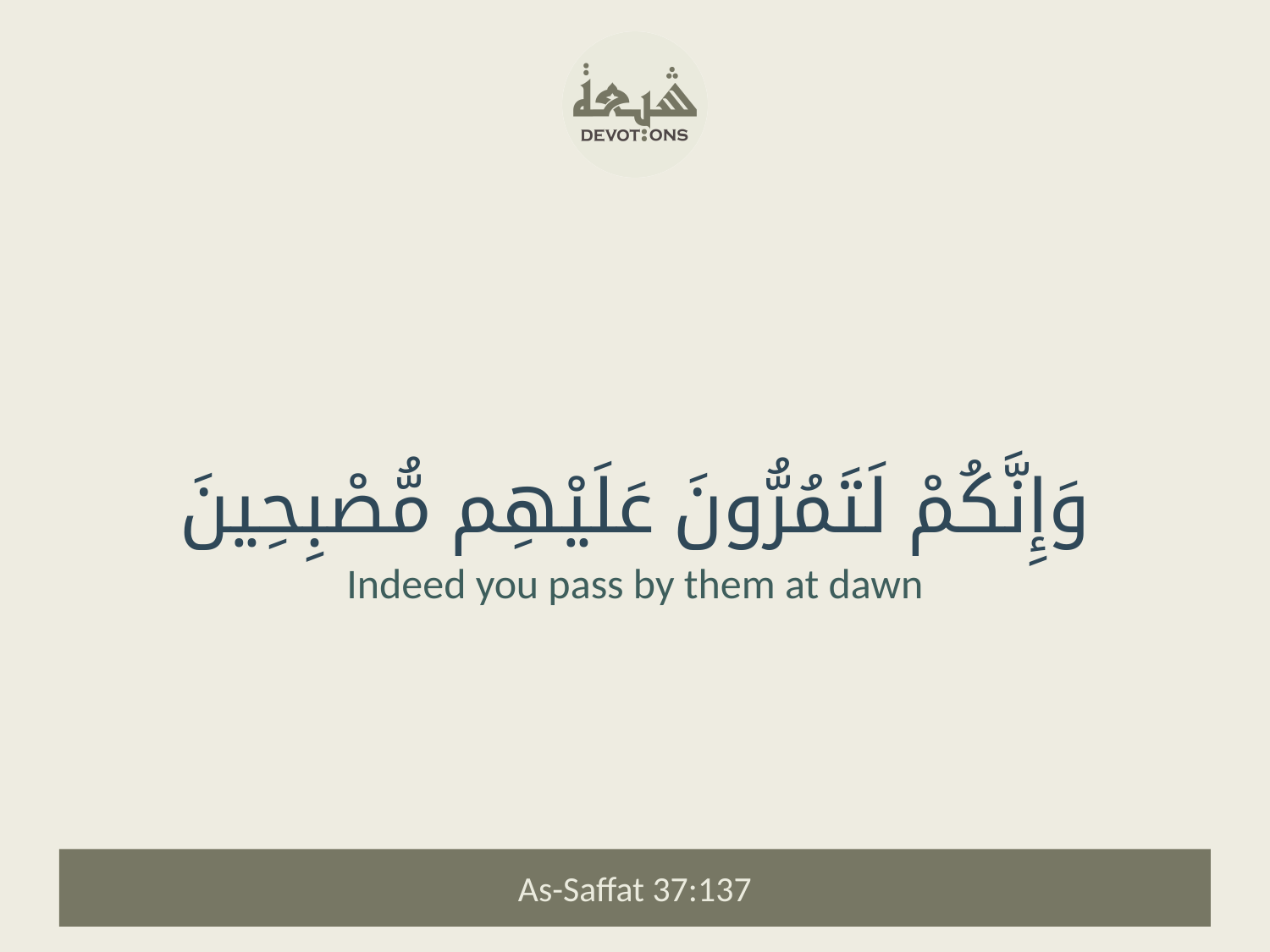

وَإِنَّكُمْ لَتَمُرُّونَ عَلَيْهِم مُّصْبِحِينَ
Indeed you pass by them at dawn
As-Saffat 37:137